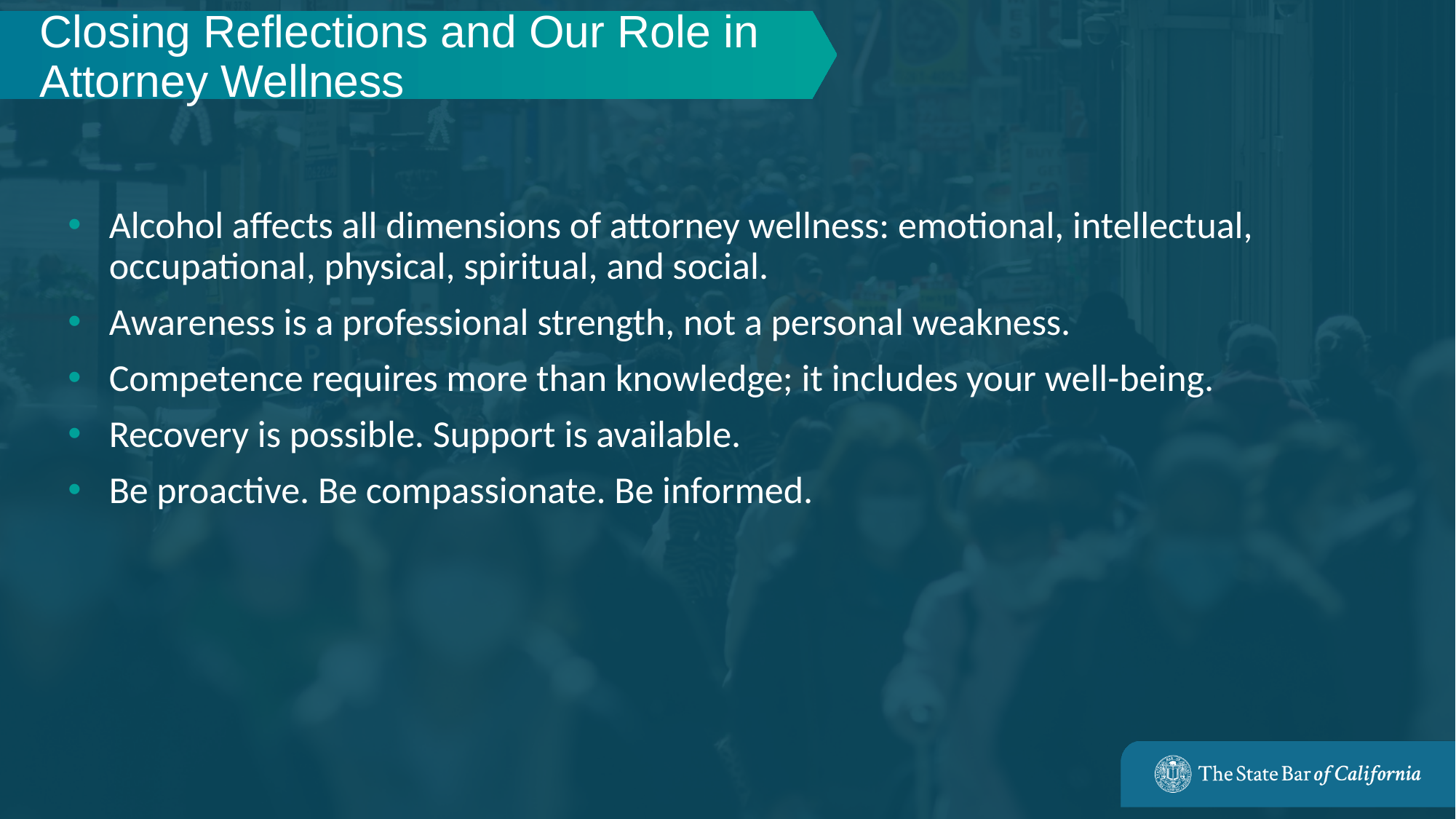

# Closing Reflections and Our Role in Attorney Wellness
Alcohol affects all dimensions of attorney wellness: emotional, intellectual, occupational, physical, spiritual, and social.
Awareness is a professional strength, not a personal weakness.
Competence requires more than knowledge; it includes your well-being.
Recovery is possible. Support is available.
Be proactive. Be compassionate. Be informed.